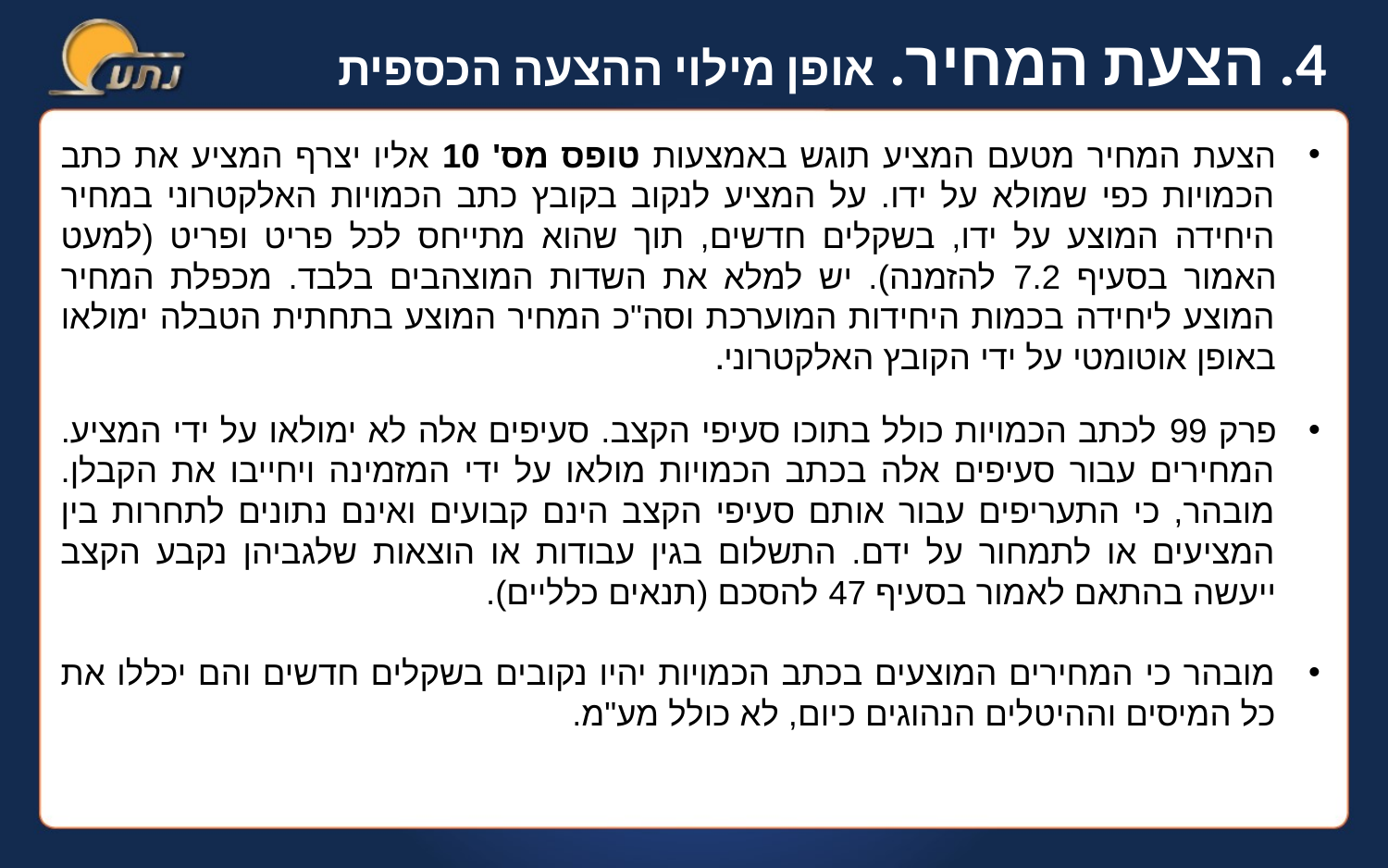

4. הצעת המחיר. אופן מילוי ההצעה הכספית
הצעת המחיר מטעם המציע תוגש באמצעות טופס מס' 10 אליו יצרף המציע את כתב הכמויות כפי שמולא על ידו. על המציע לנקוב בקובץ כתב הכמויות האלקטרוני במחיר היחידה המוצע על ידו, בשקלים חדשים, תוך שהוא מתייחס לכל פריט ופריט (למעט האמור בסעיף 7.2 להזמנה). יש למלא את השדות המוצהבים בלבד. מכפלת המחיר המוצע ליחידה בכמות היחידות המוערכת וסה"כ המחיר המוצע בתחתית הטבלה ימולאו באופן אוטומטי על ידי הקובץ האלקטרוני.

פרק 99 לכתב הכמויות כולל בתוכו סעיפי הקצב. סעיפים אלה לא ימולאו על ידי המציע. המחירים עבור סעיפים אלה בכתב הכמויות מולאו על ידי המזמינה ויחייבו את הקבלן. מובהר, כי התעריפים עבור אותם סעיפי הקצב הינם קבועים ואינם נתונים לתחרות בין המציעים או לתמחור על ידם. התשלום בגין עבודות או הוצאות שלגביהן נקבע הקצב ייעשה בהתאם לאמור בסעיף 47 להסכם (תנאים כלליים).

מובהר כי המחירים המוצעים בכתב הכמויות יהיו נקובים בשקלים חדשים והם יכללו את כל המיסים וההיטלים הנהוגים כיום, לא כולל מע"מ.